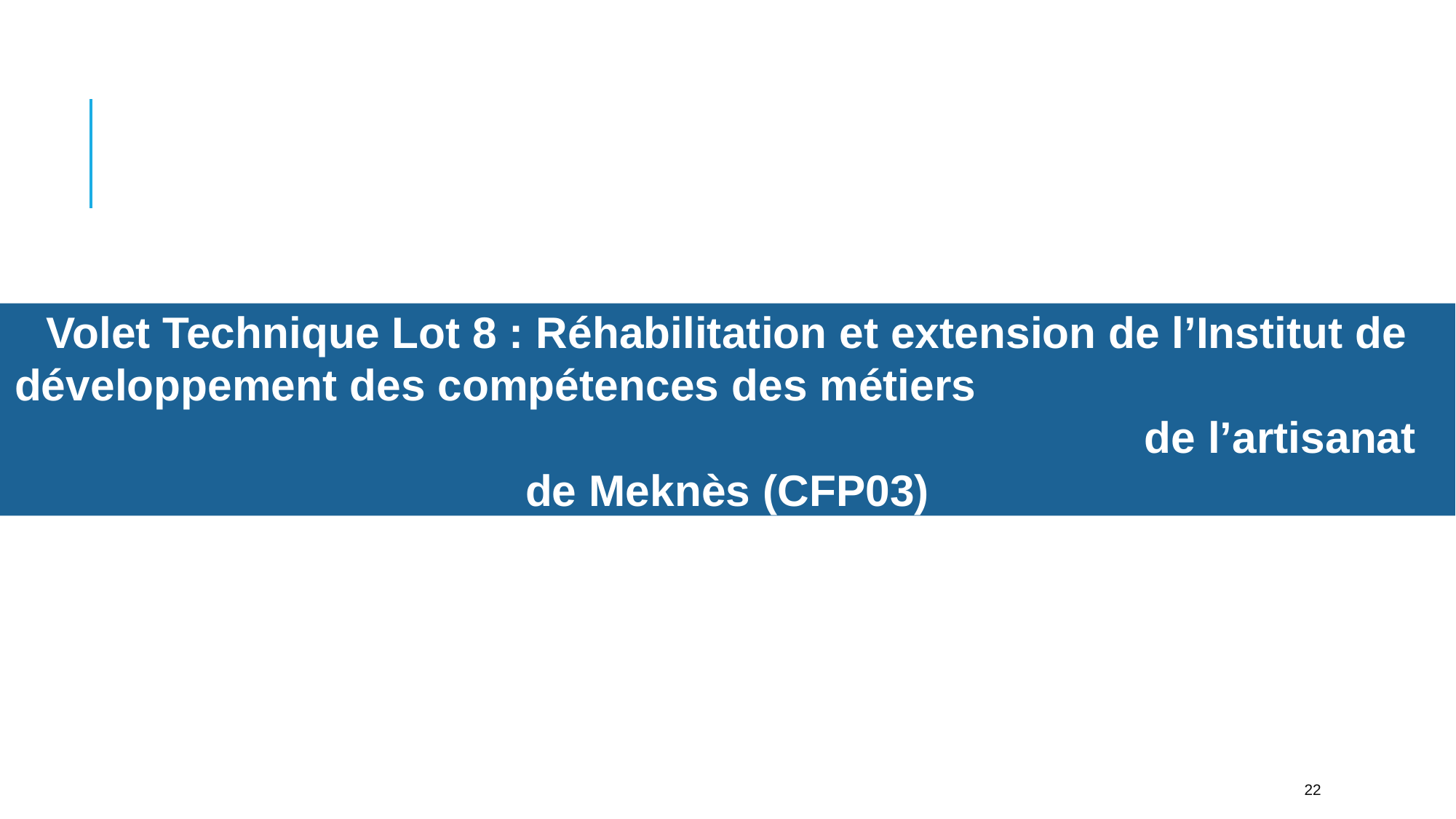

Volet Technique Lot 8 : Réhabilitation et extension de l’Institut de développement des compétences des métiers                                                                                                                                  de l’artisanat de Meknès (CFP03)
22